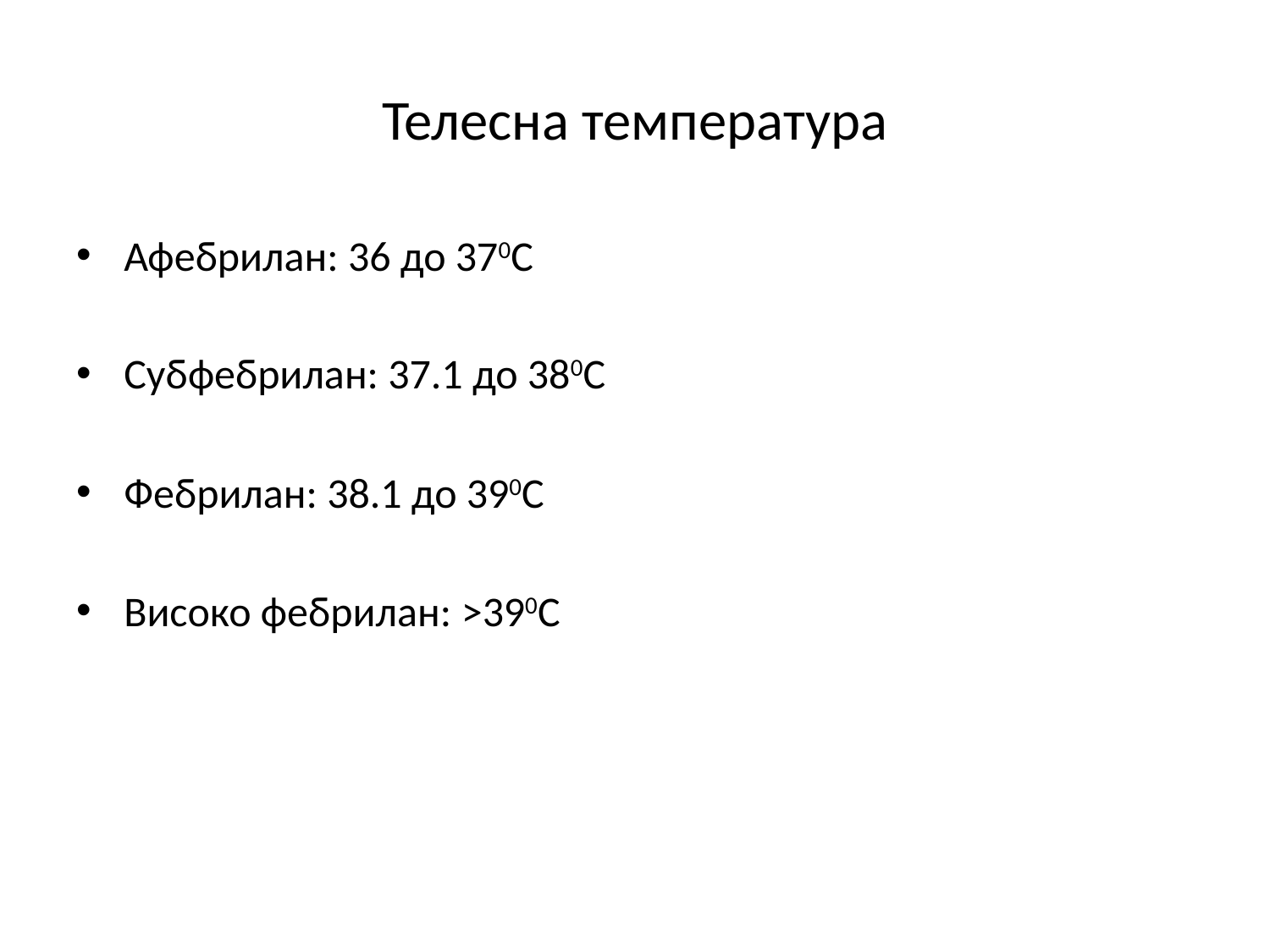

# Телесна температура
Афебрилан: 36 до 370С

Субфебрилан: 37.1 до 380С

Фебрилан: 38.1 до 390С

Високо фебрилан: >390С